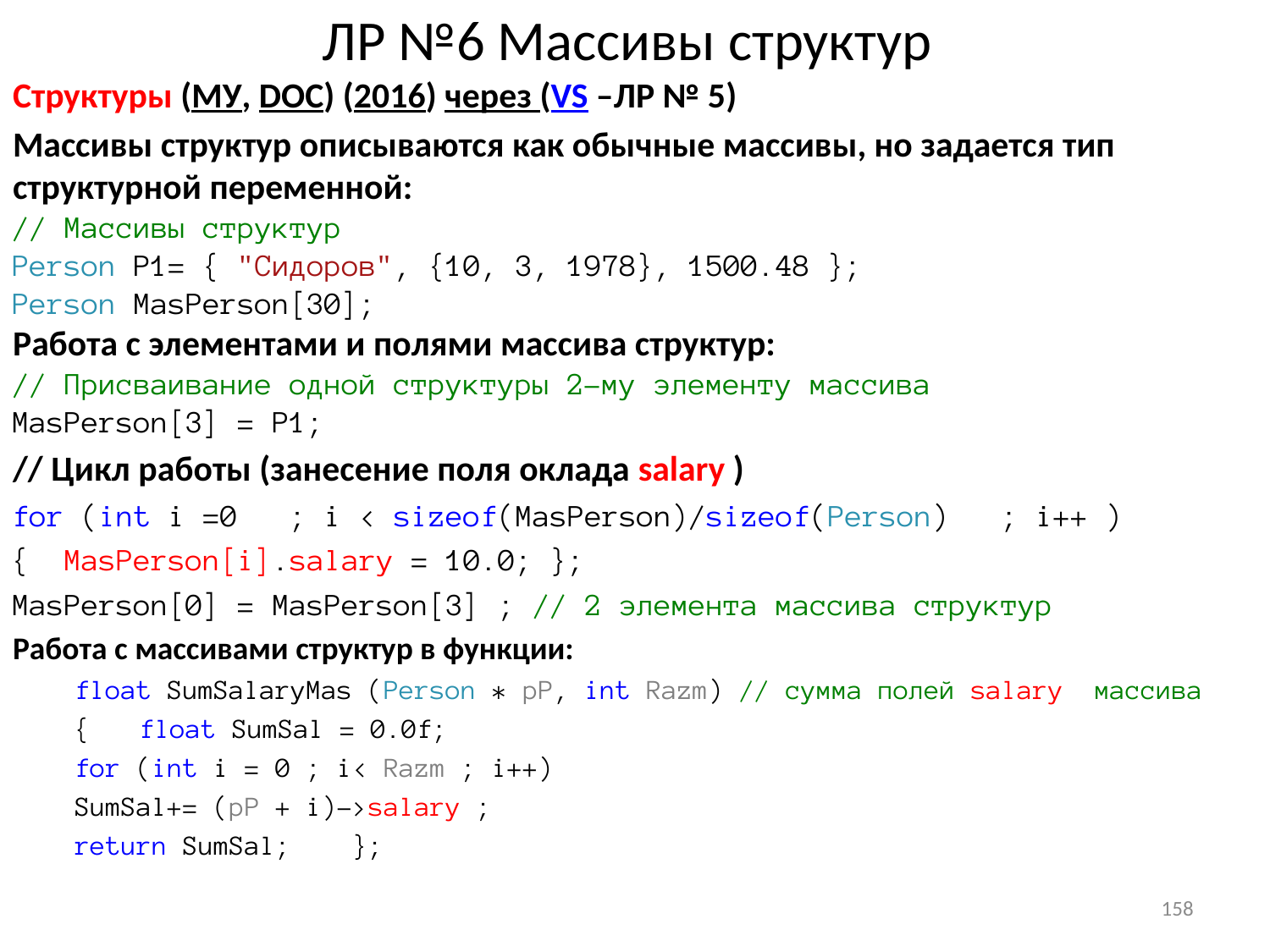

# ЛР №6 Массивы структур
Структуры (МУ, DOC) (2016) через (VS –ЛР № 5)
Массивы структур описываются как обычные массивы, но задается тип структурной переменной:
// Массивы структур
Person P1= { "Сидоров", {10, 3, 1978}, 1500.48 };
Person MasPerson[30];
Работа с элементами и полями массива структур:
// Присваивание одной структуры 2-му элементу массива
MasPerson[3] = P1;
// Цикл работы (занесение поля оклада salary )
for (int i =0   ; i < sizeof(MasPerson)/sizeof(Person)   ; i++ )
{  MasPerson[i].salary = 10.0; };
MasPerson[0] = MasPerson[3] ; // 2 элемента массива структур
Работа с массивами структур в функции:
float SumSalaryMas (Person * pP, int Razm) // сумма полей salary  массива
{ 	float SumSal = 0.0f;
for (int i = 0 ; i< Razm ; i++)
SumSal+= (pP + i)->salary ;
return SumSal;    };

158